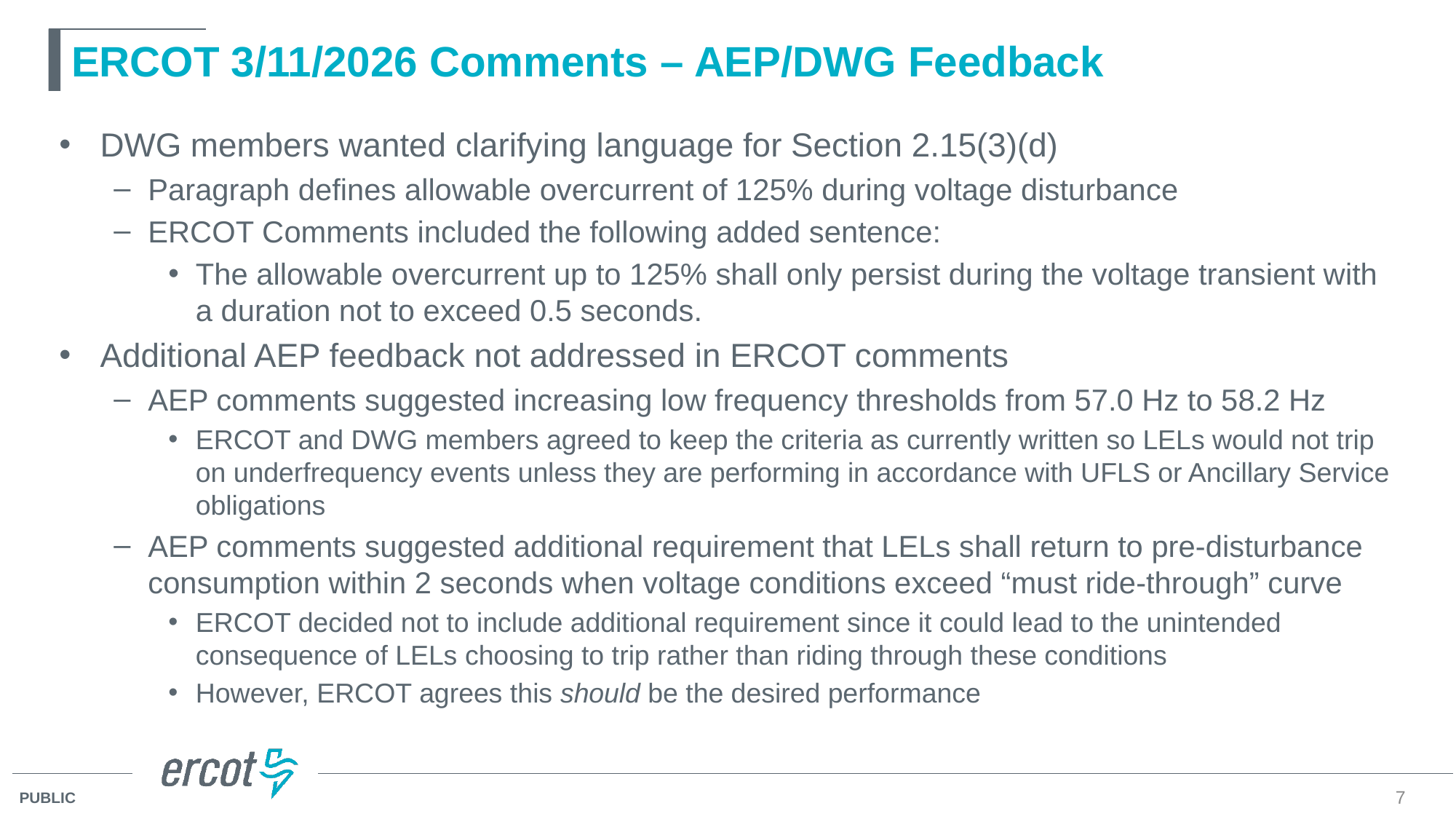

# ERCOT 3/11/2026 Comments – AEP/DWG Feedback
DWG members wanted clarifying language for Section 2.15(3)(d)
Paragraph defines allowable overcurrent of 125% during voltage disturbance
ERCOT Comments included the following added sentence:
The allowable overcurrent up to 125% shall only persist during the voltage transient with a duration not to exceed 0.5 seconds.
Additional AEP feedback not addressed in ERCOT comments
AEP comments suggested increasing low frequency thresholds from 57.0 Hz to 58.2 Hz
ERCOT and DWG members agreed to keep the criteria as currently written so LELs would not trip on underfrequency events unless they are performing in accordance with UFLS or Ancillary Service obligations
AEP comments suggested additional requirement that LELs shall return to pre-disturbance consumption within 2 seconds when voltage conditions exceed “must ride-through” curve
ERCOT decided not to include additional requirement since it could lead to the unintended consequence of LELs choosing to trip rather than riding through these conditions
However, ERCOT agrees this should be the desired performance

7